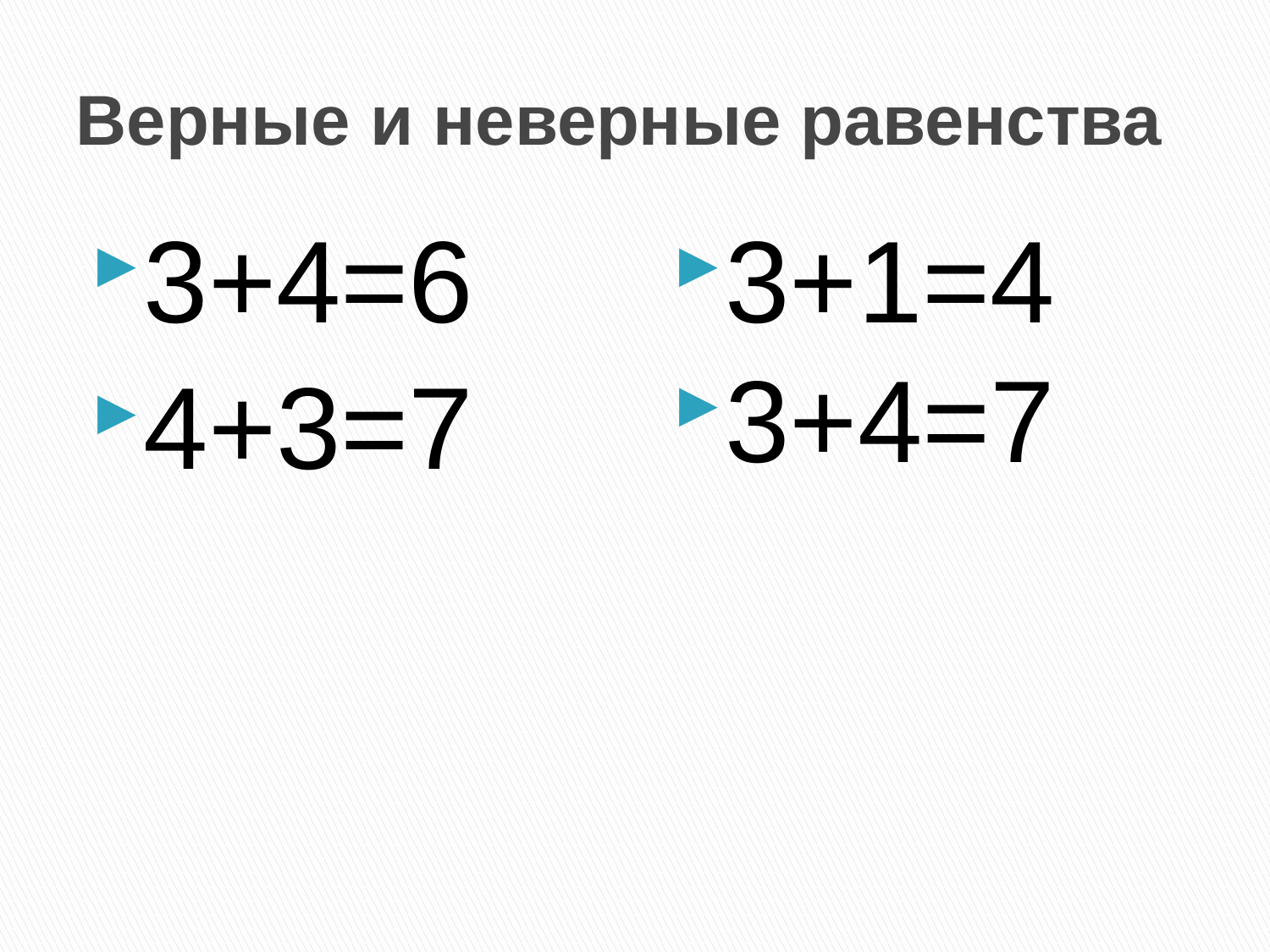

# Верные и неверные равенства
3+4=6
4+3=7
3+1=4
3+4=7